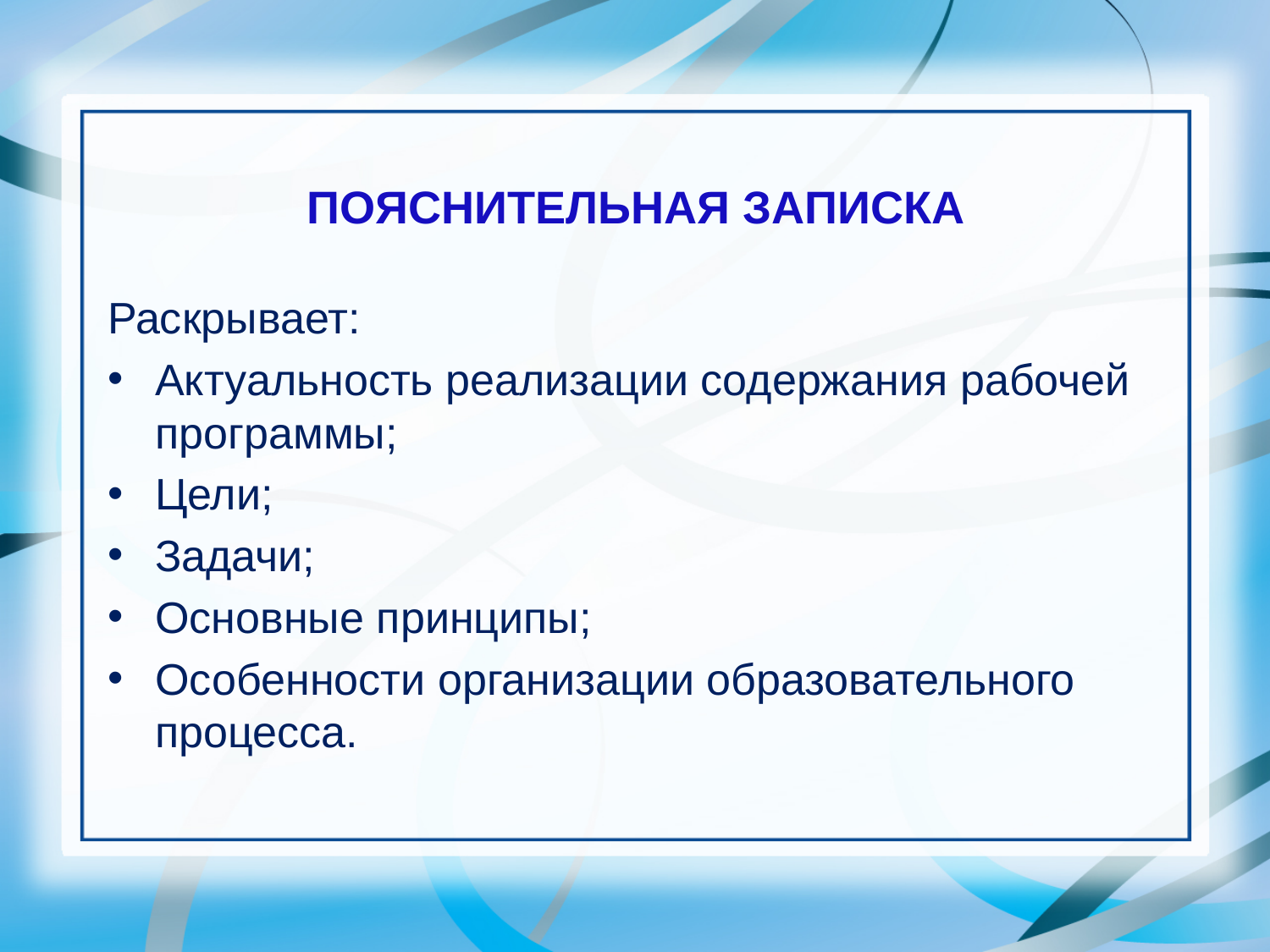

# ПОЯСНИТЕЛЬНАЯ ЗАПИСКА

Раскрывает:
Актуальность реализации содержания рабочей программы;
Цели;
Задачи;
Основные принципы;
Особенности организации образовательного процесса.